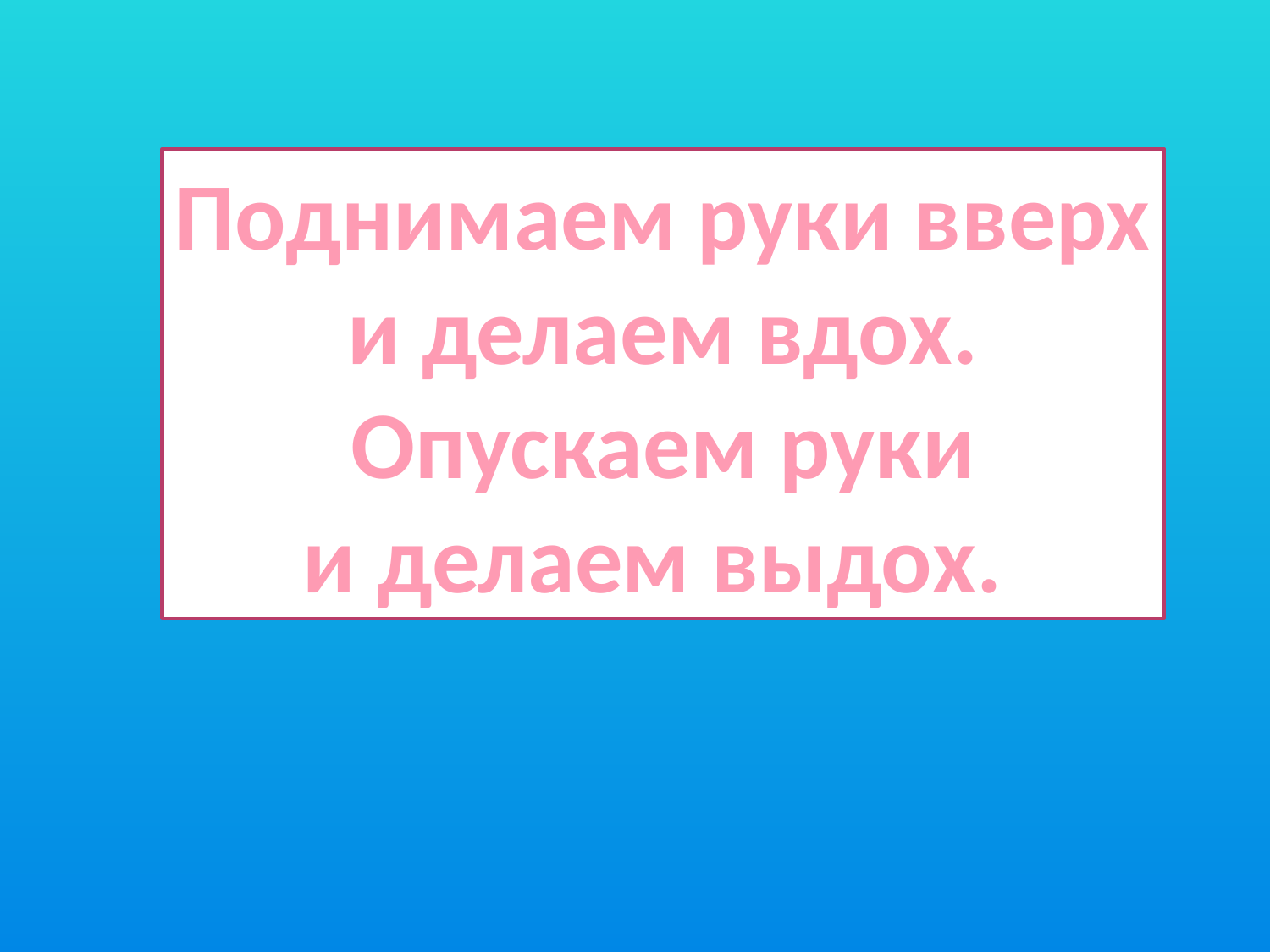

Поднимаем руки вверх
и делаем вдох.
Опускаем руки
и делаем выдох.